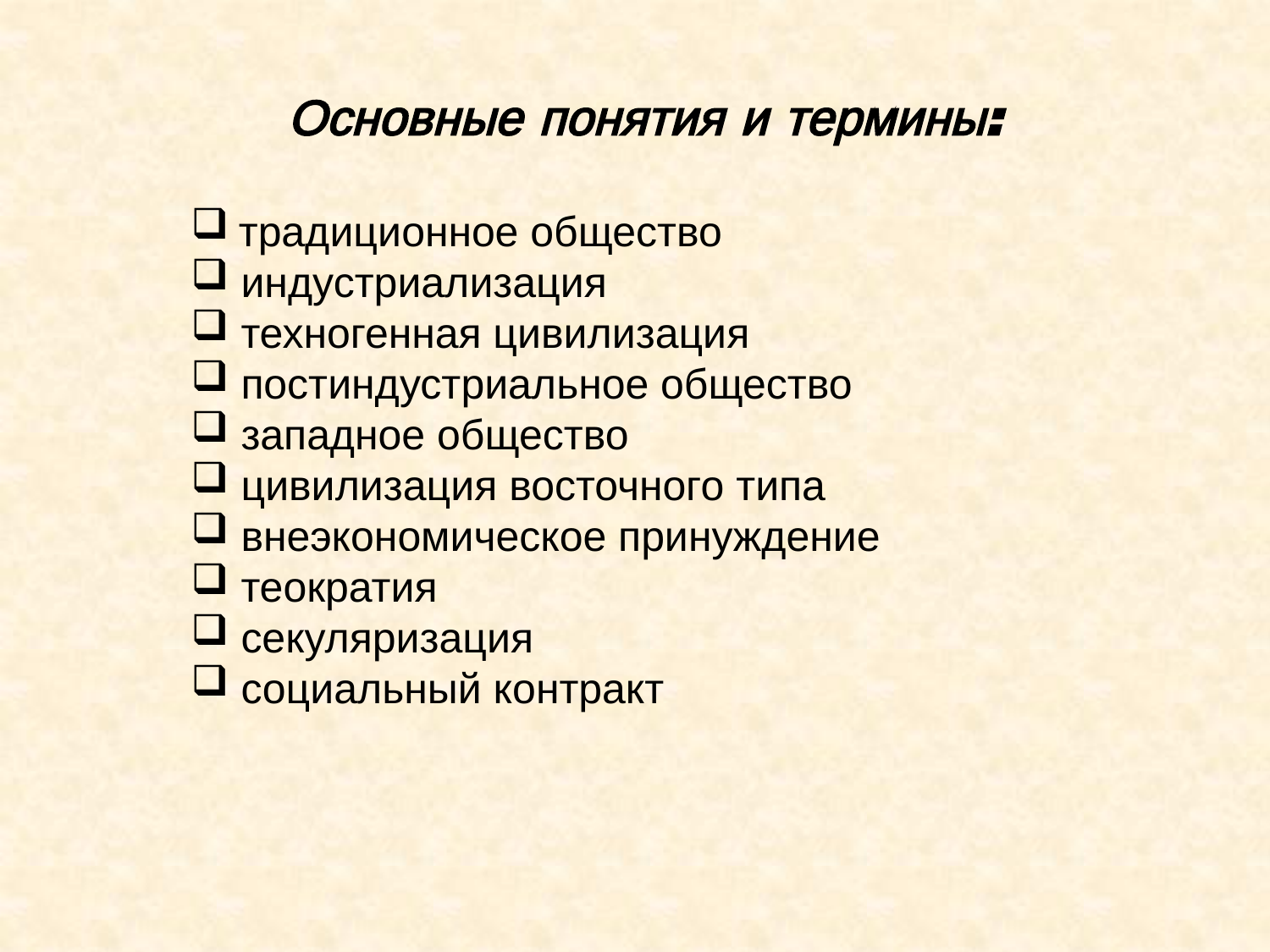

Основные понятия и термины:

 традиционное общество
 индустриализация
 техногенная цивилизация
 постиндустриальное общество
 западное общество
 цивилизация восточного типа
 внеэкономическое принуждение
 теократия
 секуляризация
 социальный контракт